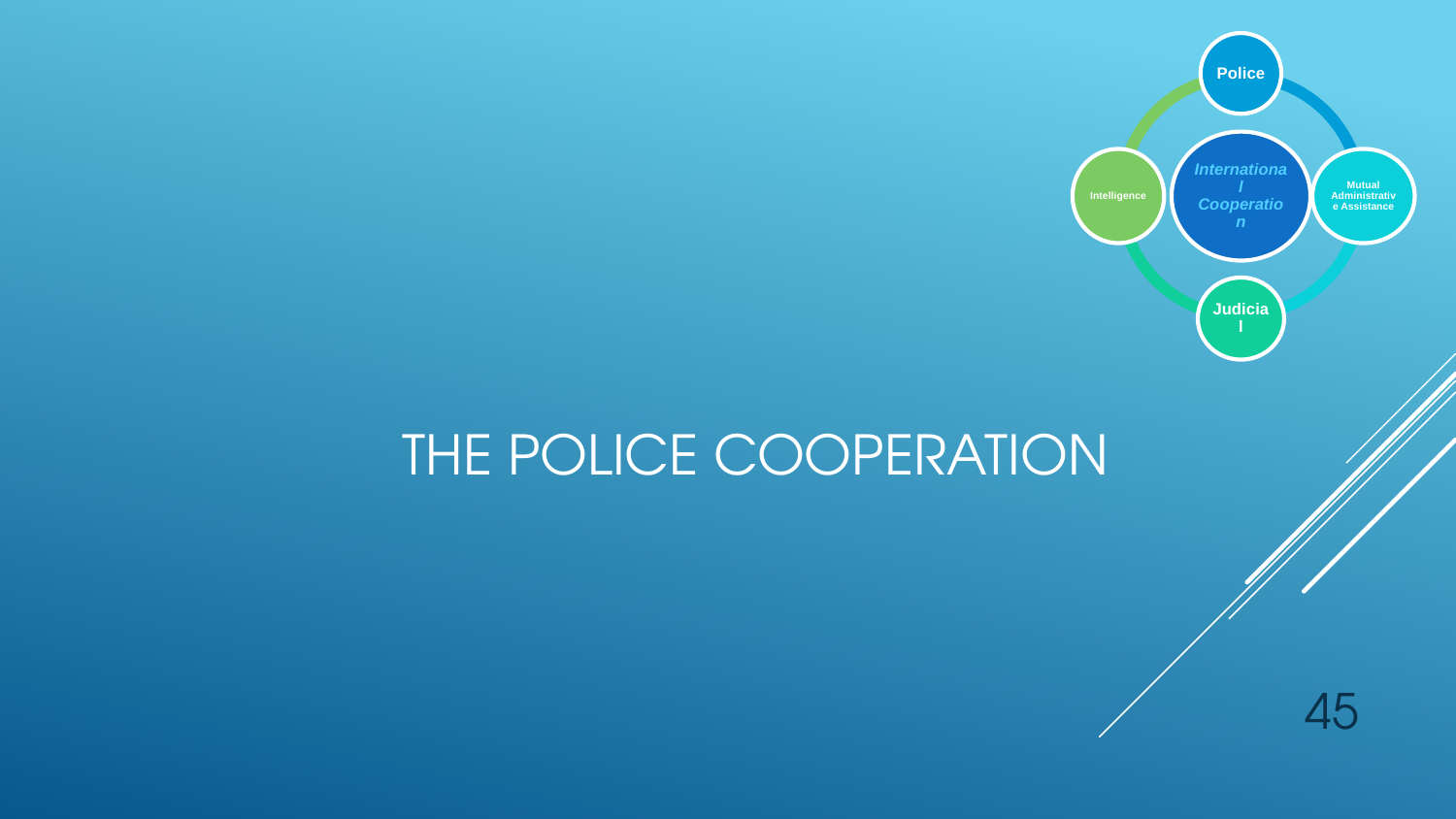

International Cooperation
Police
Mutual Administrative Assistance
Judicial
Intelligence
# The Police Cooperation
45